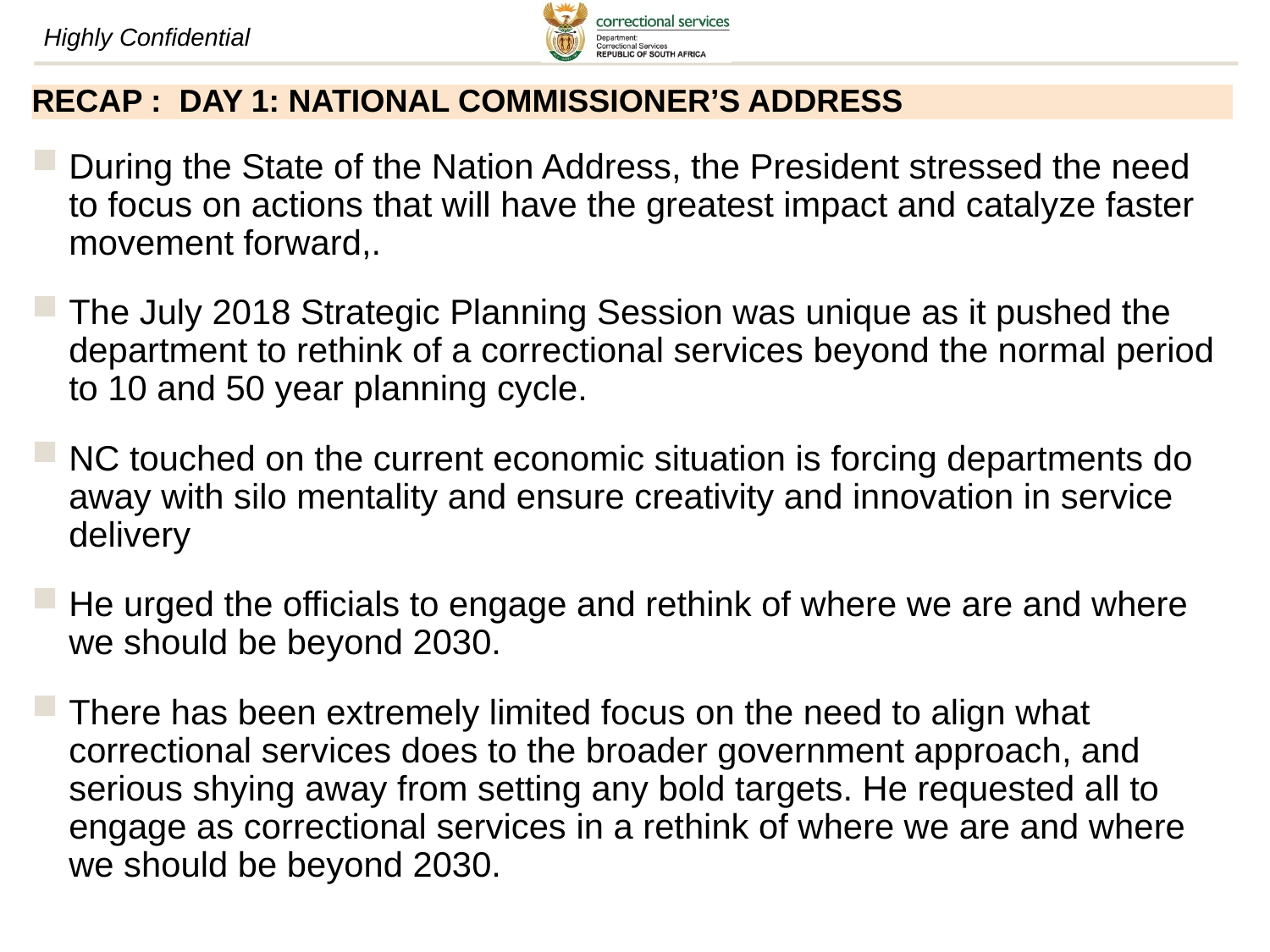

# RECAP :  DAY 1: NATIONAL COMMISSIONER’S ADDRESS
During the State of the Nation Address, the President stressed the need to focus on actions that will have the greatest impact and catalyze faster movement forward,.
The July 2018 Strategic Planning Session was unique as it pushed the department to rethink of a correctional services beyond the normal period to 10 and 50 year planning cycle.
NC touched on the current economic situation is forcing departments do away with silo mentality and ensure creativity and innovation in service delivery
He urged the officials to engage and rethink of where we are and where we should be beyond 2030.
There has been extremely limited focus on the need to align what correctional services does to the broader government approach, and serious shying away from setting any bold targets. He requested all to engage as correctional services in a rethink of where we are and where we should be beyond 2030.